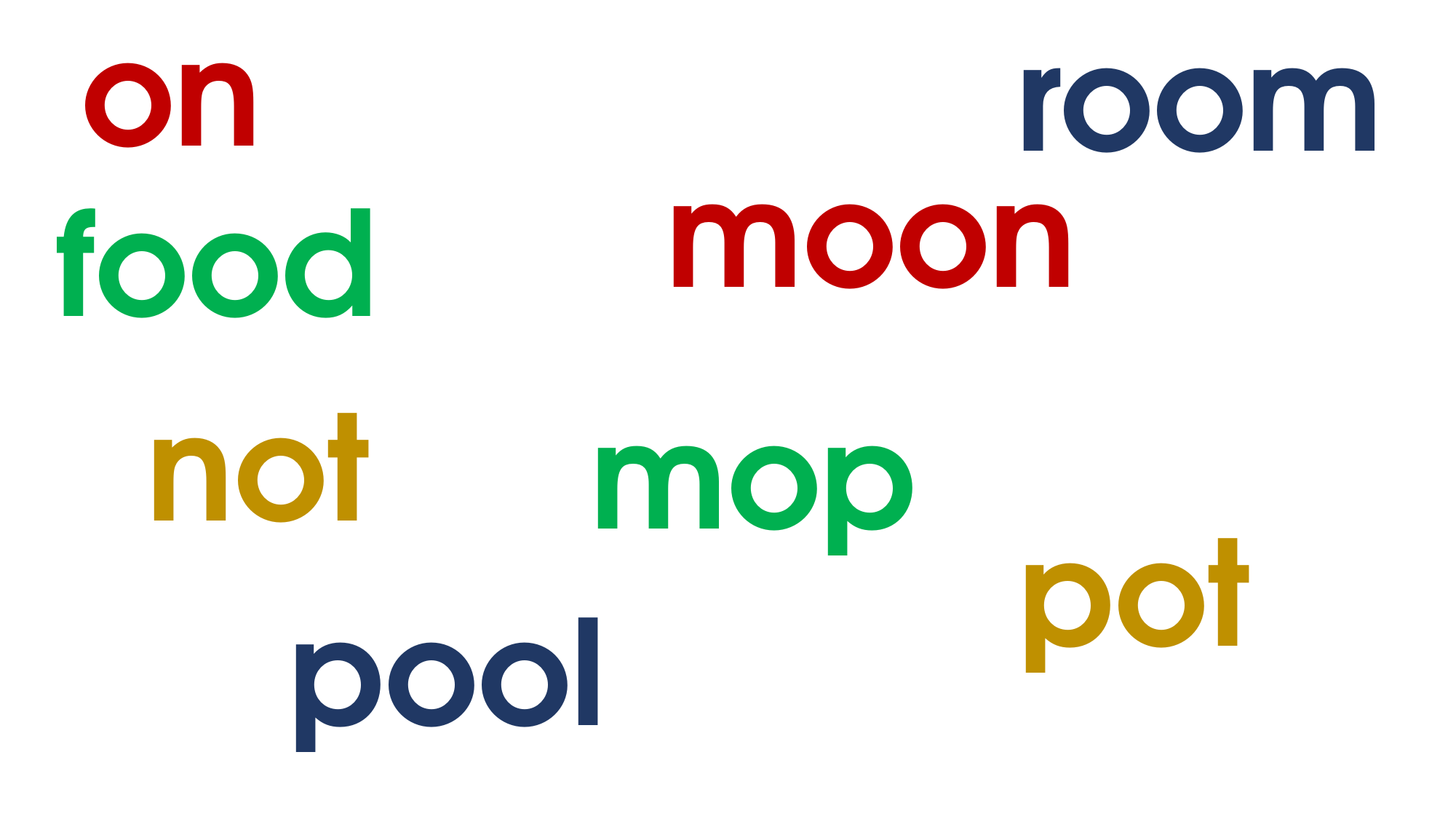

room
on
moon
food
not
mop
pot
pool